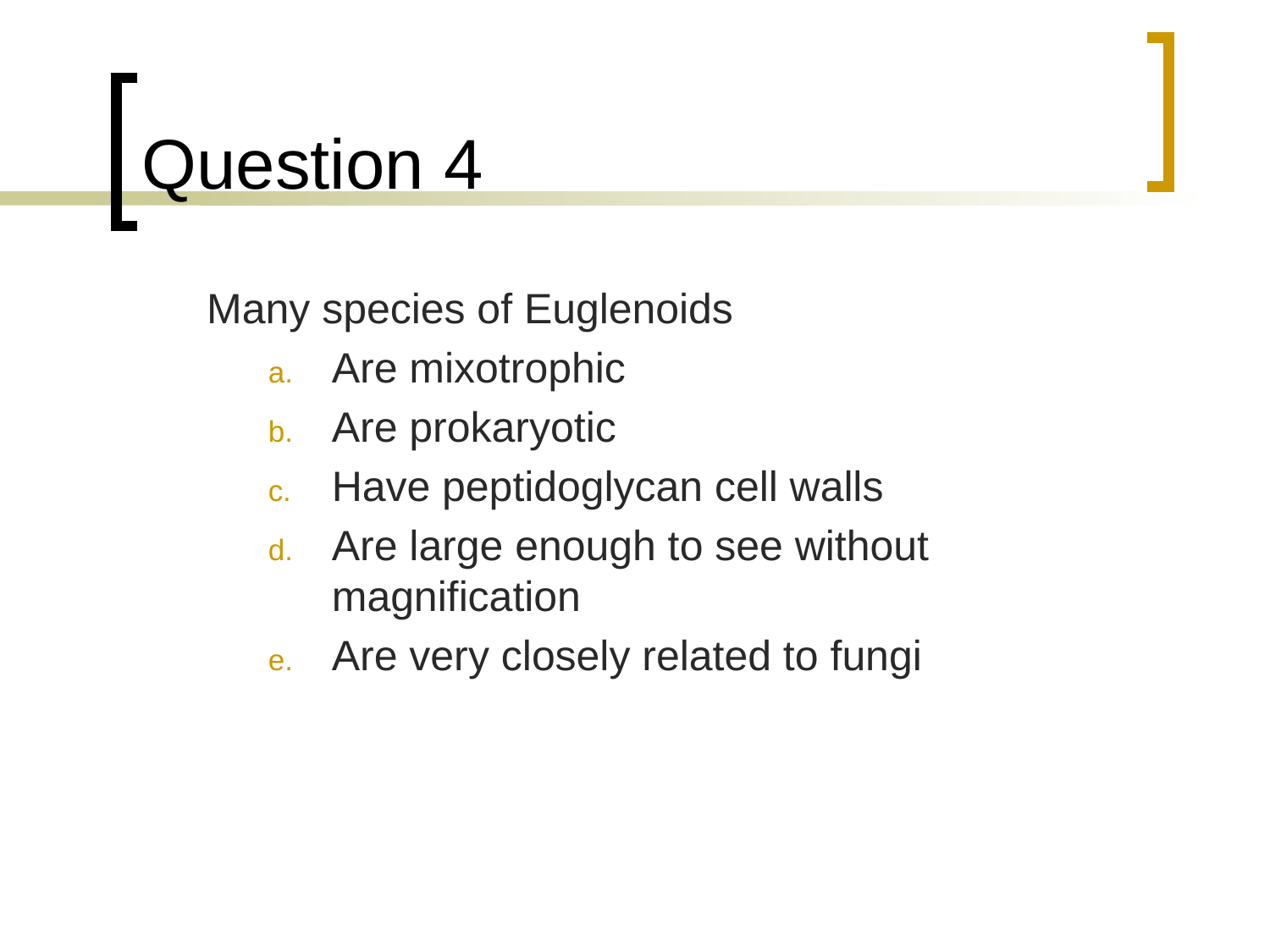

# Question 4
	Many species of Euglenoids
Are mixotrophic
Are prokaryotic
Have peptidoglycan cell walls
Are large enough to see without magnification
Are very closely related to fungi